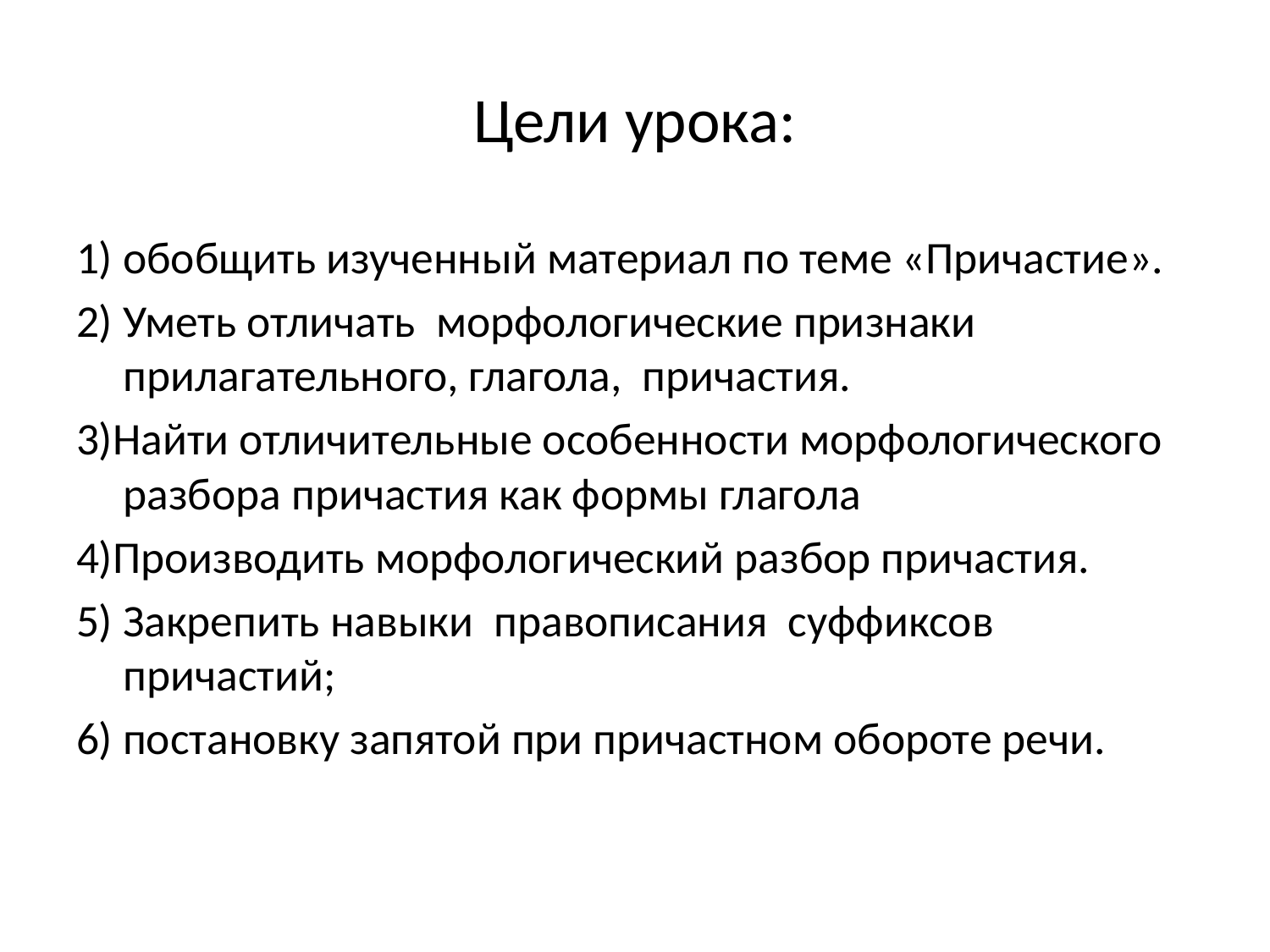

# Цели урока:
1) обобщить изученный материал по теме «Причастие».
2) Уметь отличать  морфологические признаки прилагательного, глагола,  причастия.
3)Найти отличительные особенности морфологического разбора причастия как формы глагола
4)Производить морфологический разбор причастия.
5) Закрепить навыки  правописания  суффиксов причастий;
6) постановку запятой при причастном обороте речи.